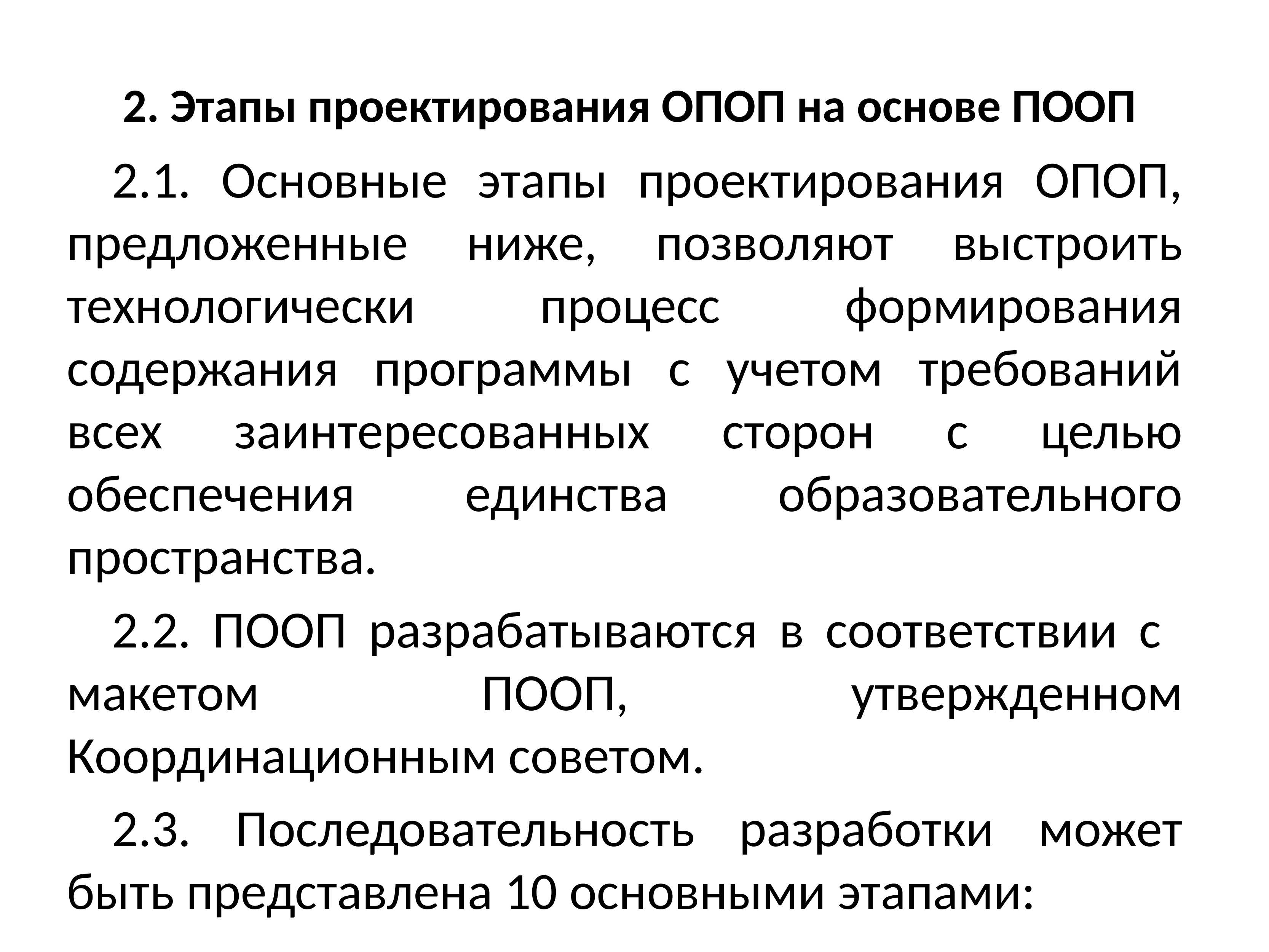

# 2. Этапы проектирования ОПОП на основе ПООП
2.1. Основные этапы проектирования ОПОП, предложенные ниже, позволяют выстроить технологически процесс формирования содержания программы с учетом требований всех заинтересованных сторон с целью обеспечения единства образовательного пространства.
2.2. ПООП разрабатываются в соответствии с  макетом ПООП, утвержденном Координационным советом.
2.3. Последовательность разработки может быть представлена 10 основными этапами: